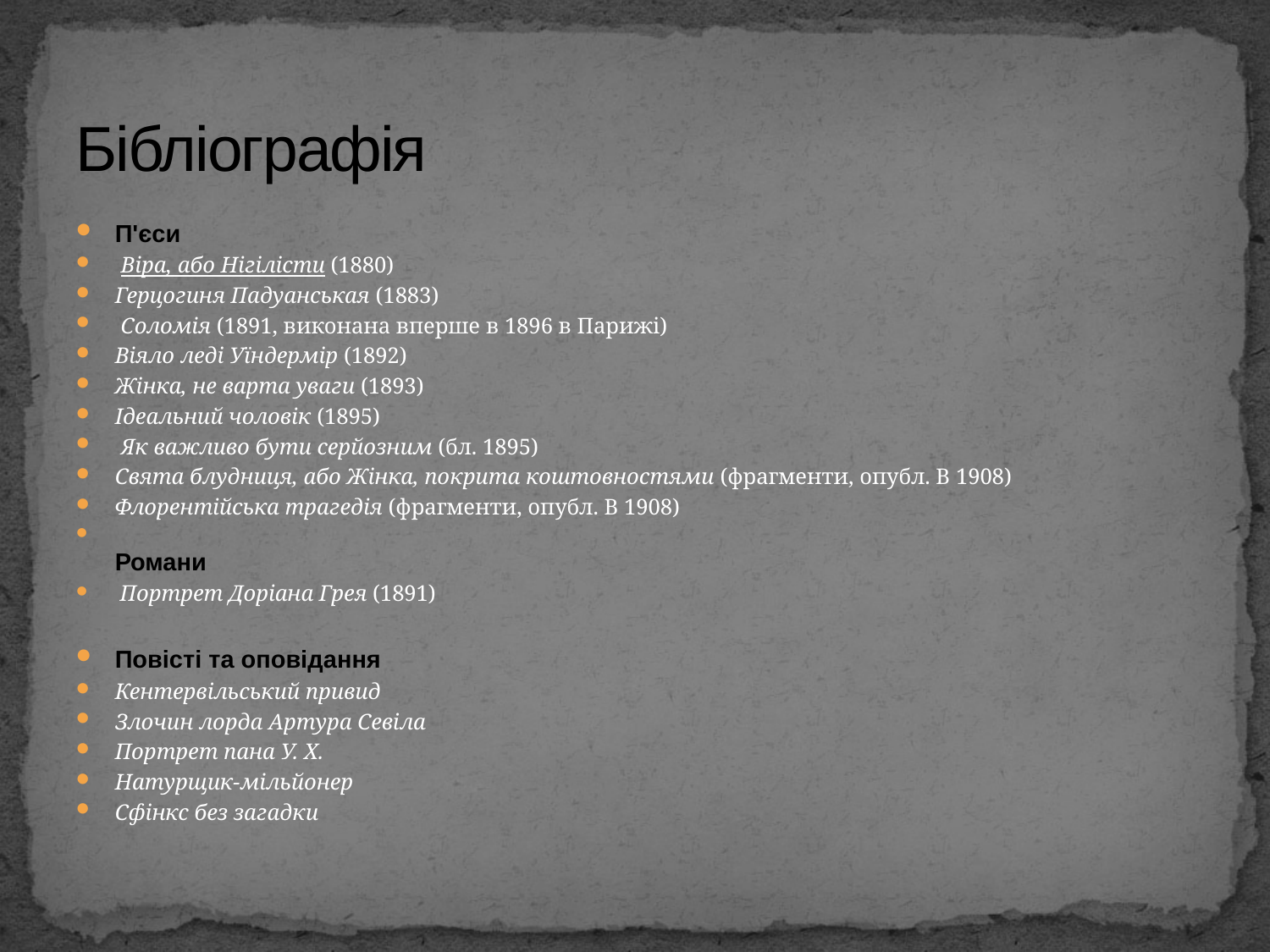

# Бібліографія
П'єси
 Віра, або Нігілісти (1880)
Герцогиня Падуанськая (1883)
 Соломія (1891, виконана вперше в 1896 в Парижі)
Віяло леді Уїндермір (1892)
Жінка, не варта уваги (1893)
Ідеальний чоловік (1895)
 Як важливо бути серйозним (бл. 1895)
Свята блудниця, або Жінка, покрита коштовностями (фрагменти, опубл. В 1908)
Флорентійська трагедія (фрагменти, опубл. В 1908)
Романи
 Портрет Доріана Грея (1891)

Повісті та оповідання
Кентервільський привид
Злочин лорда Артура Севіла
Портрет пана У. Х.
Натурщик-мільйонер
Сфінкс без загадки